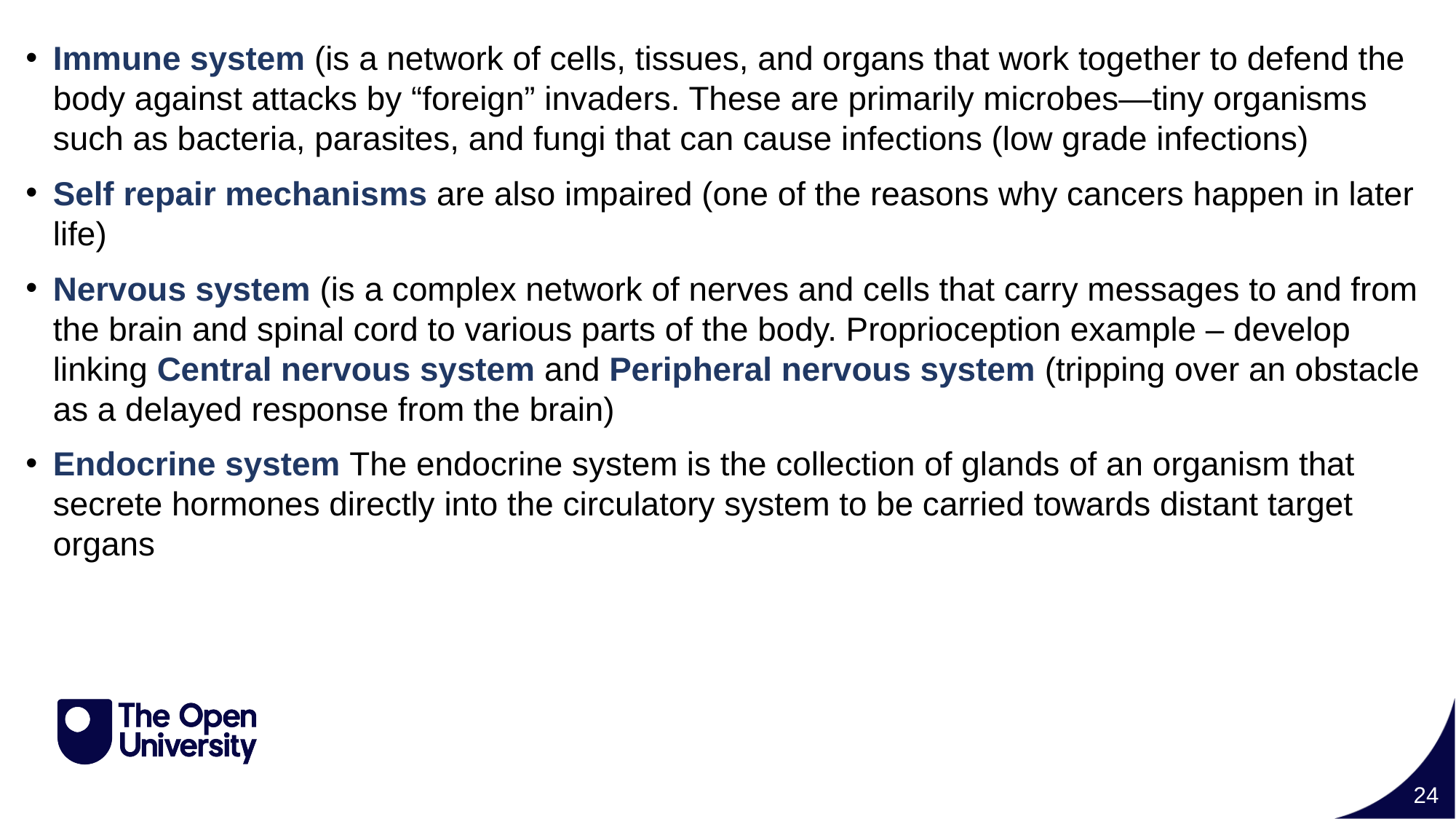

Immune system (is a network of cells, tissues, and organs that work together to defend the body against attacks by “foreign” invaders. These are primarily microbes—tiny organisms such as bacteria, parasites, and fungi that can cause infections (low grade infections)
Self repair mechanisms are also impaired (one of the reasons why cancers happen in later life)
Nervous system (is a complex network of nerves and cells that carry messages to and from the brain and spinal cord to various parts of the body. Proprioception example – develop linking Central nervous system and Peripheral nervous system (tripping over an obstacle as a delayed response from the brain)
Endocrine system The endocrine system is the collection of glands of an organism that secrete hormones directly into the circulatory system to be carried towards distant target organs